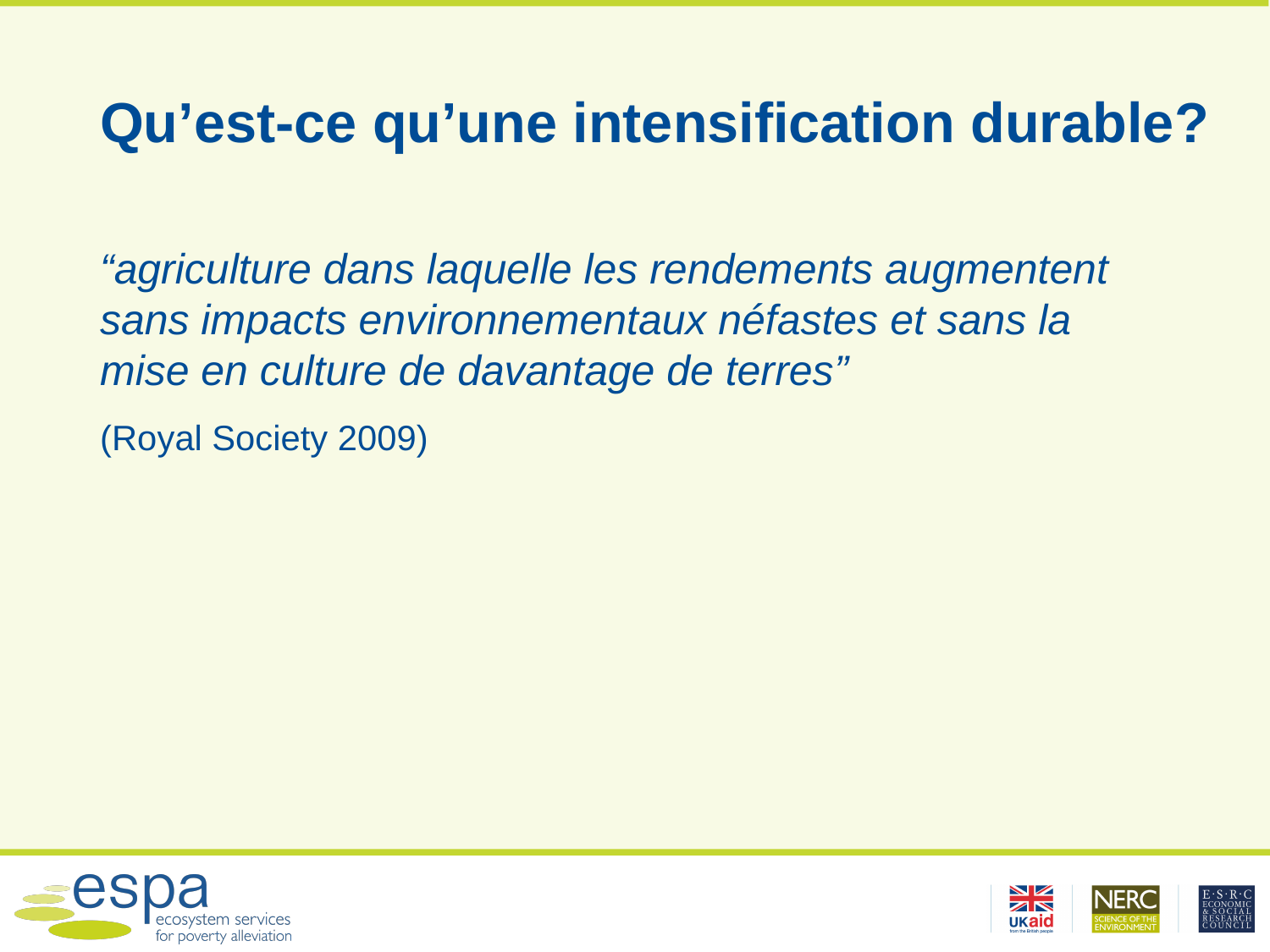

# Qu’est-ce qu’une intensification durable?
“agriculture dans laquelle les rendements augmentent sans impacts environnementaux néfastes et sans la mise en culture de davantage de terres”
(Royal Society 2009)